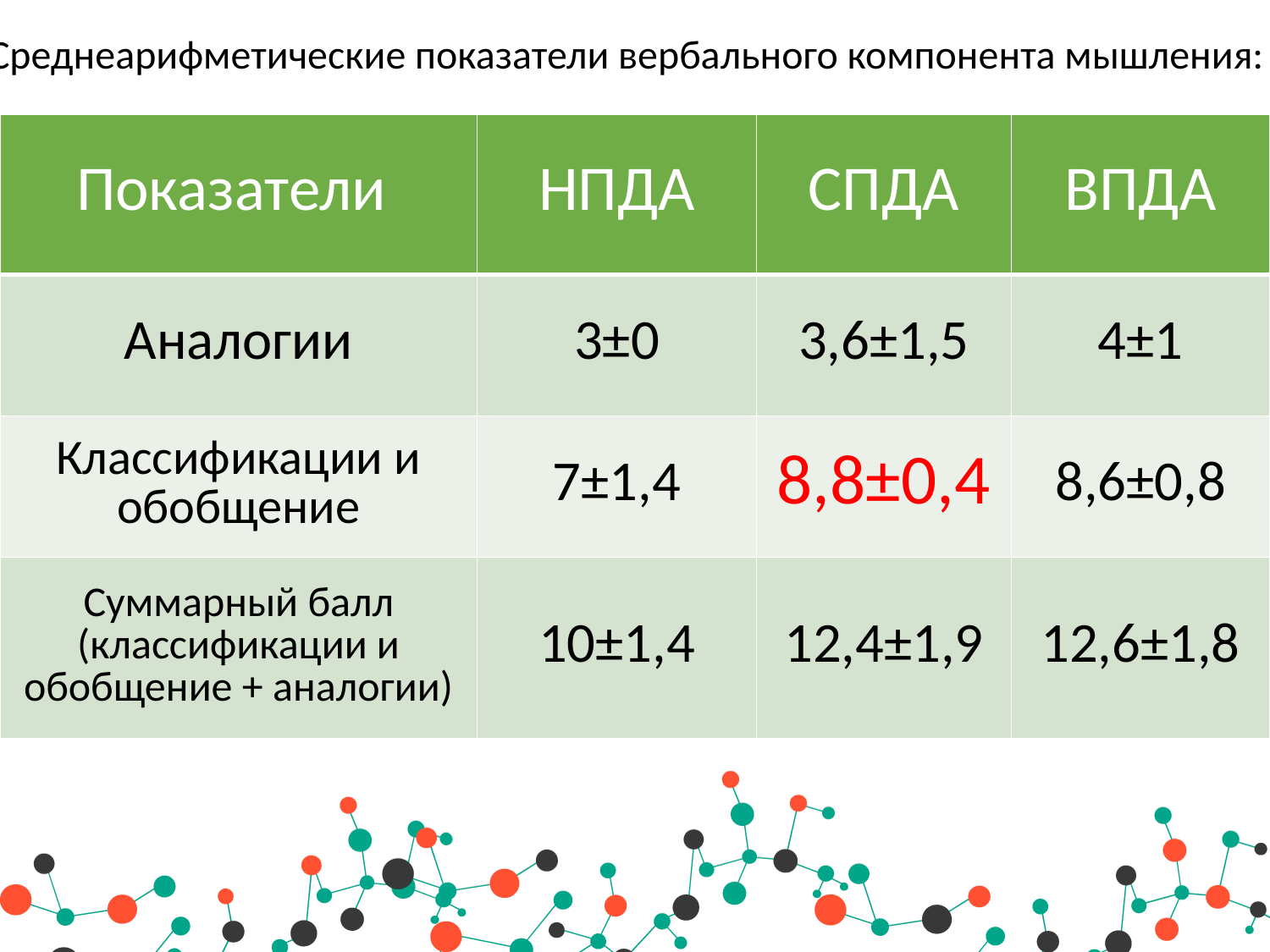

Среднеарифметические показатели вербального компонента мышления:
| Показатели | НПДА | СПДА | ВПДА |
| --- | --- | --- | --- |
| Аналогии | 3±0 | 3,6±1,5 | 4±1 |
| Классификации и обобщение | 7±1,4 | 8,8±0,4 | 8,6±0,8 |
| Суммарный балл (классификации и обобщение + аналогии) | 10±1,4 | 12,4±1,9 | 12,6±1,8 |